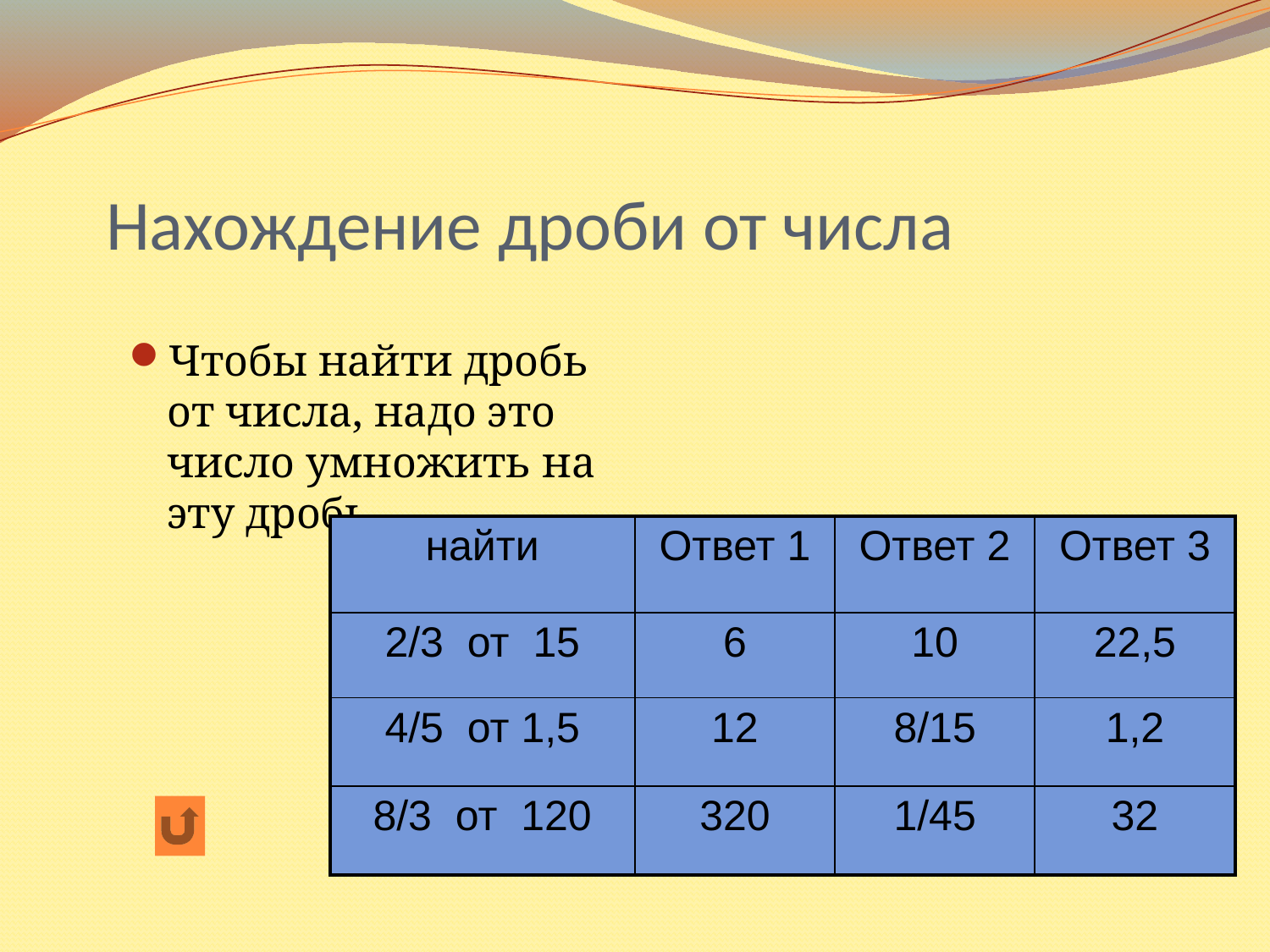

# Нахождение дроби от числа
Чтобы найти дробь от числа, надо это число умножить на эту дробь.
| найти | Ответ 1 | Ответ 2 | Ответ 3 |
| --- | --- | --- | --- |
| 2/3 от 15 | 6 | 10 | 22,5 |
| 4/5 от 1,5 | 12 | 8/15 | 1,2 |
| 8/3 от 120 | 320 | 1/45 | 32 |